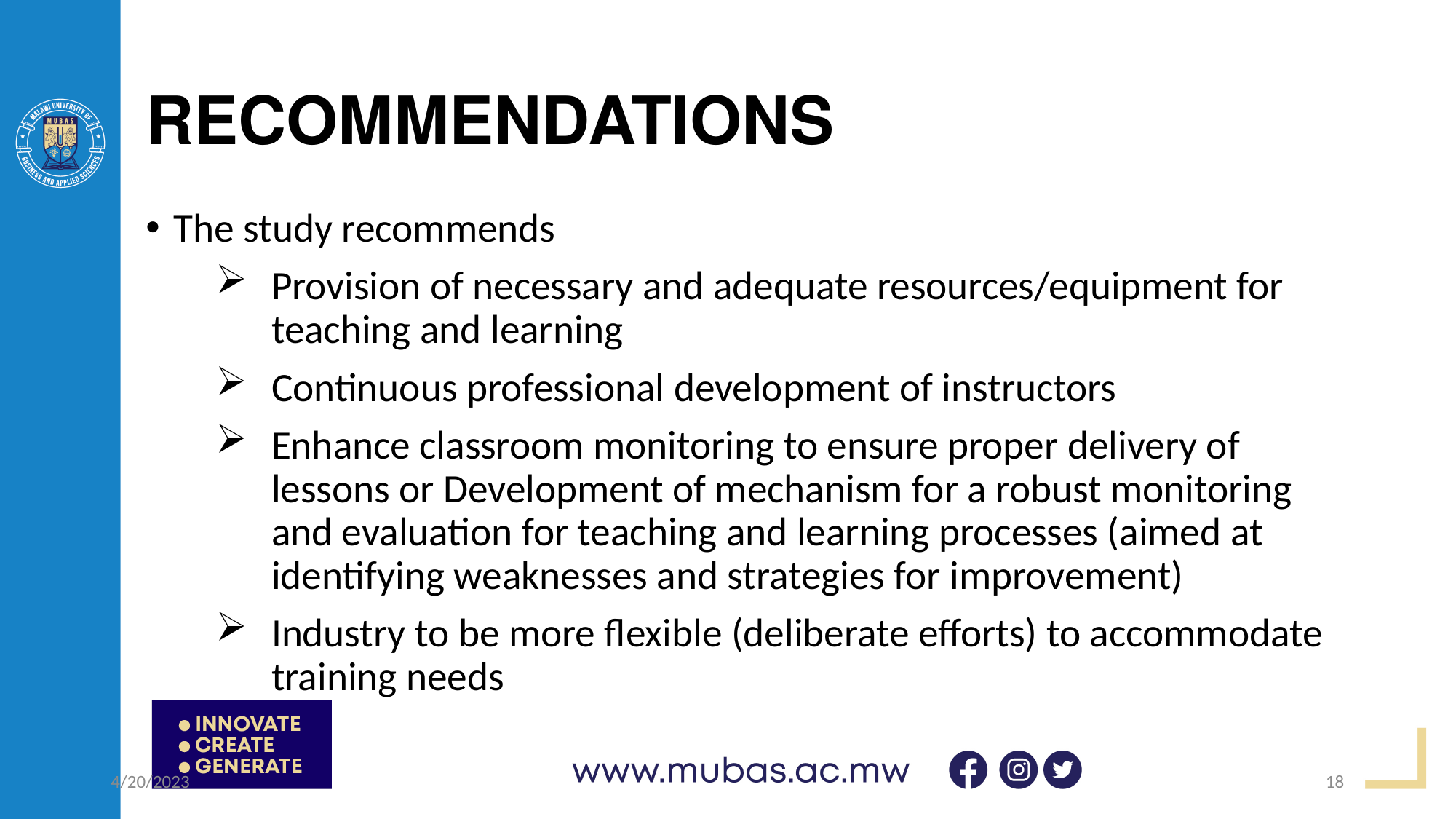

# RECOMMENDATIONS
The study recommends
Provision of necessary and adequate resources/equipment for teaching and learning
Continuous professional development of instructors
Enhance classroom monitoring to ensure proper delivery of lessons or Development of mechanism for a robust monitoring and evaluation for teaching and learning processes (aimed at identifying weaknesses and strategies for improvement)
Industry to be more flexible (deliberate efforts) to accommodate training needs

4/20/2023
18